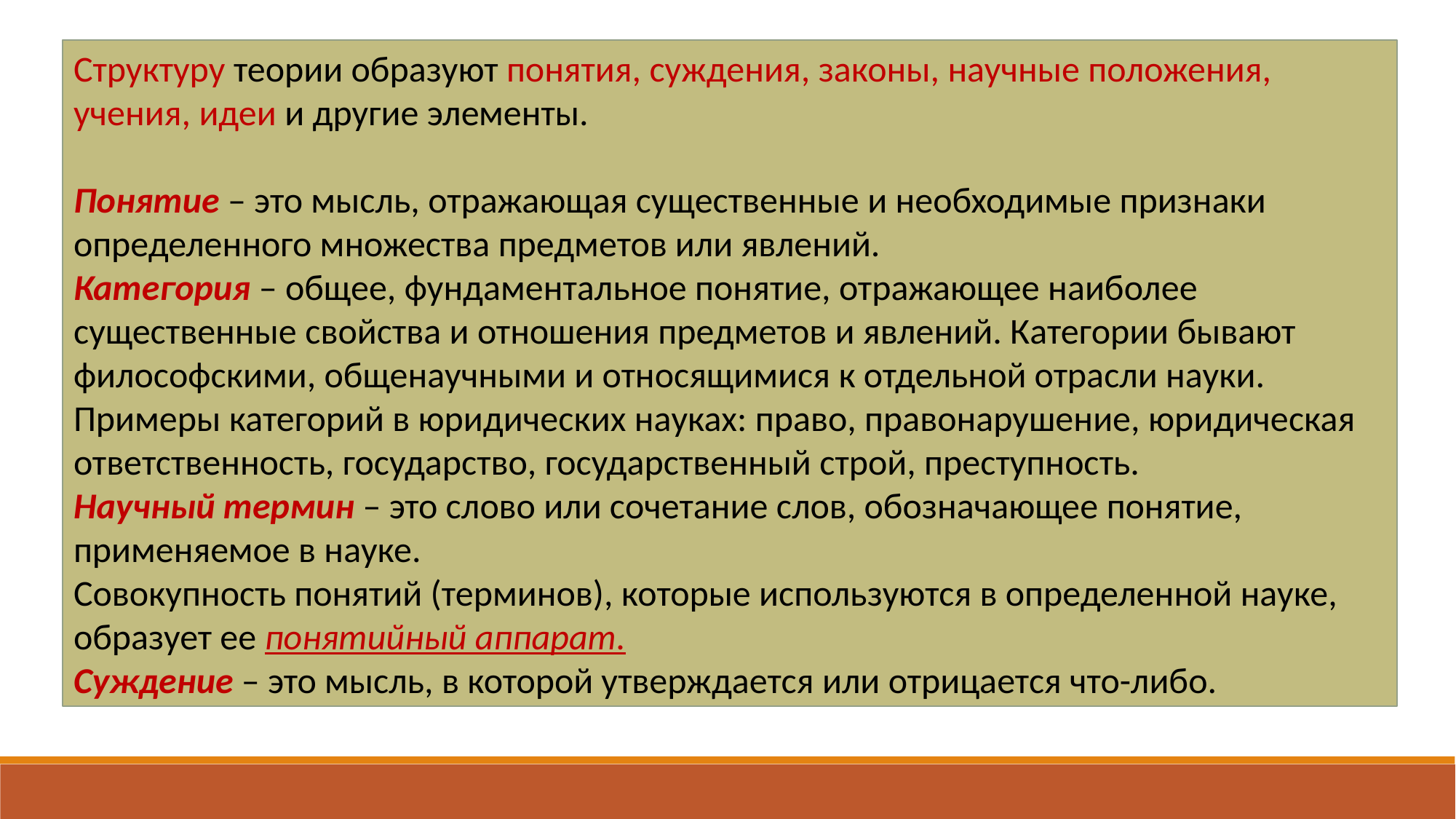

Структуру теории образуют понятия, суждения, законы, научные положения, учения, идеи и другие элементы.

Понятие – это мысль, отражающая существенные и необходимые признаки определенного множества предметов или явлений.
Категория – общее, фундаментальное понятие, отражающее наиболее существенные свойства и отношения предметов и явлений. Категории бывают философскими, общенаучными и относящимися к отдельной отрасли науки. Примеры категорий в юридических науках: право, правонарушение, юридическая ответственность, государство, государственный строй, преступность.
Научный термин – это слово или сочетание слов, обозначающее понятие, применяемое в науке.
Совокупность понятий (терминов), которые используются в определенной науке, образует ее понятийный аппарат.
Суждение – это мысль, в которой утверждается или отрицается что-либо.